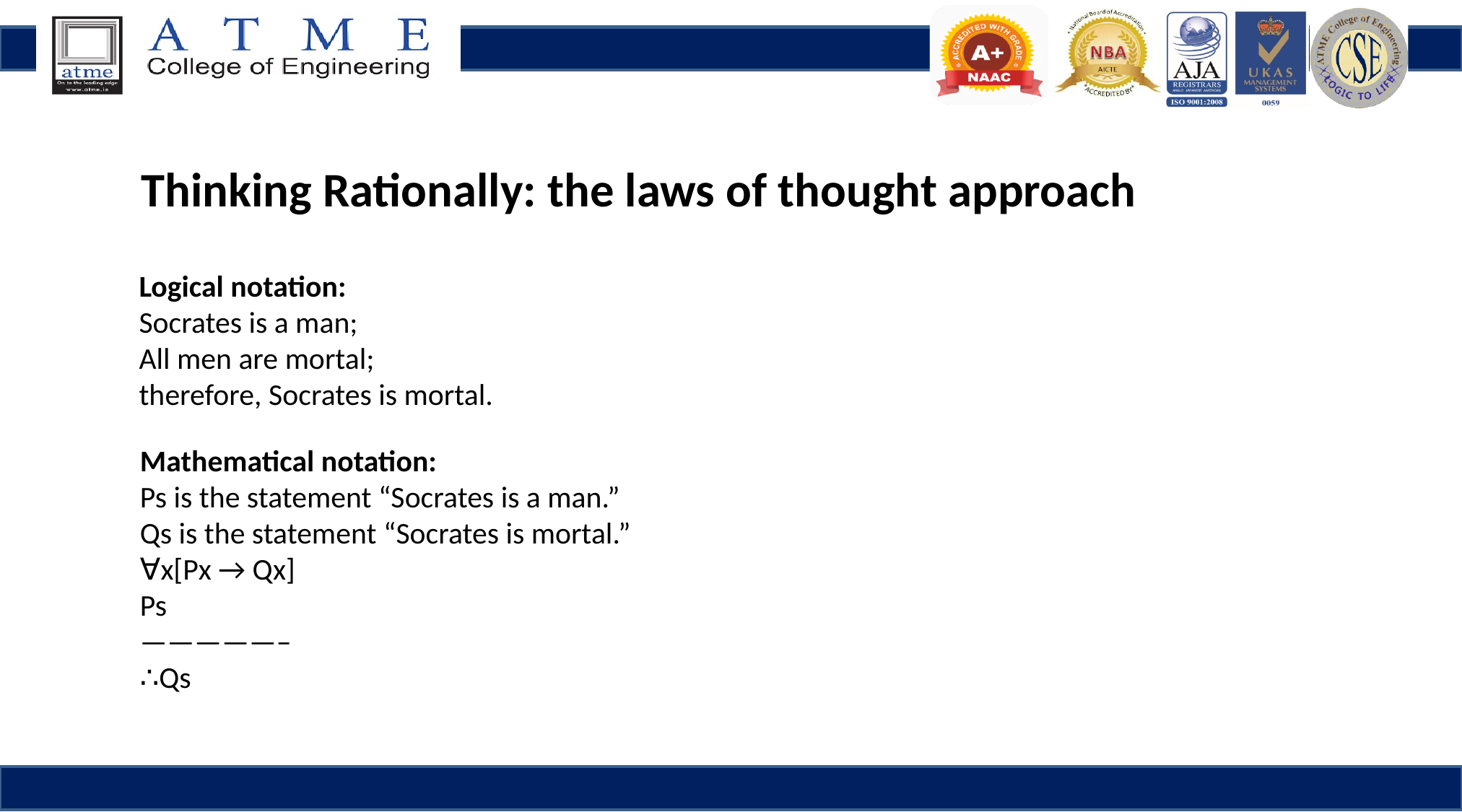

Thinking Rationally: the laws of thought approach
Logical notation:
Socrates is a man;
All men are mortal;
therefore, Socrates is mortal.

Mathematical notation:
Ps is the statement “Socrates is a man.”
Qs is the statement “Socrates is mortal.”
∀x[Px → Qx]
Ps
—————–
∴Qs